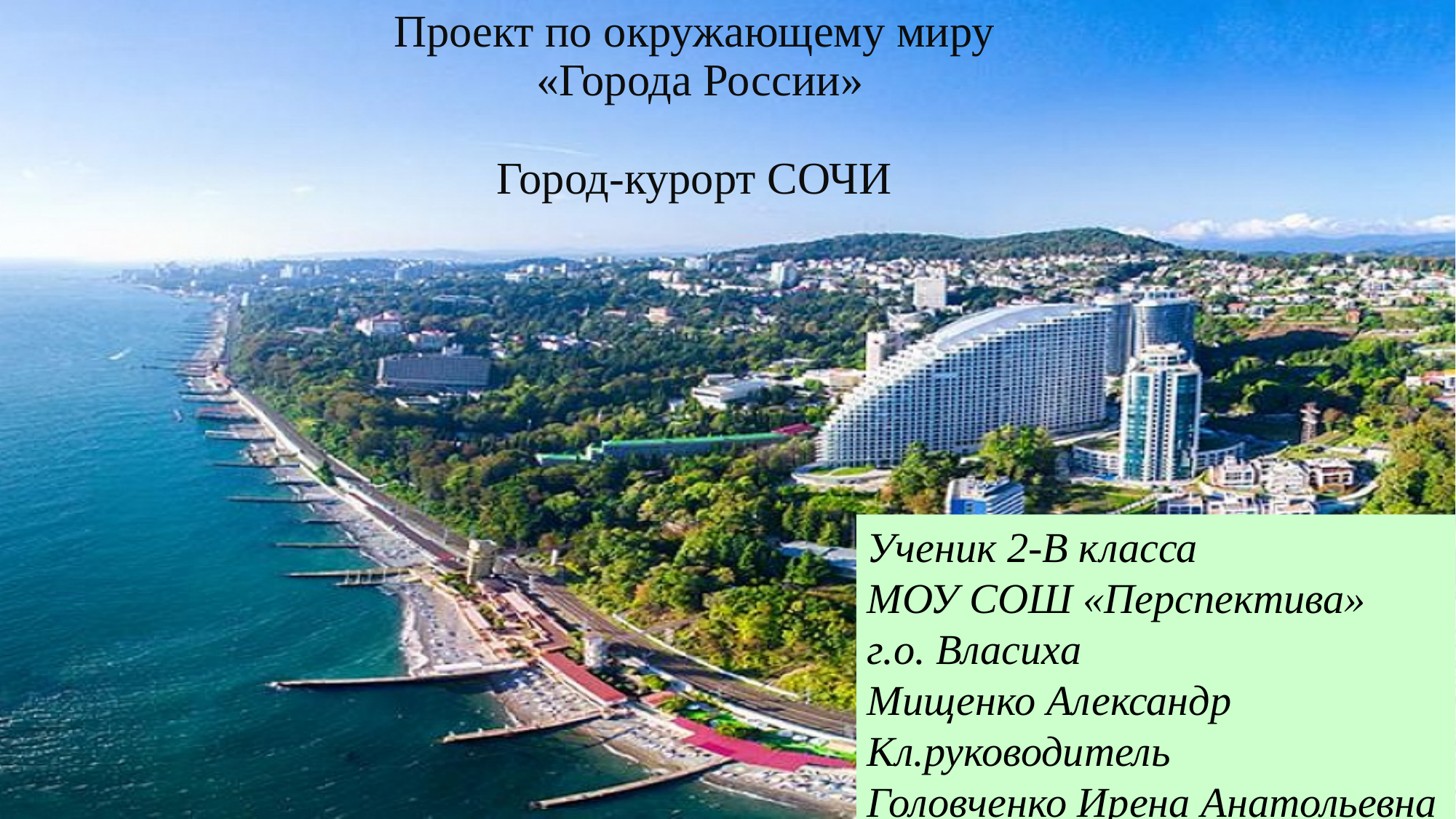

# Проект по окружающему миру «Города России» Город-курорт СОЧИ
Ученик 2-В класса
МОУ СОШ «Перспектива»
г.о. Власиха
Мищенко Александр
Кл.руководитель
Головченко Ирена Анатольевна